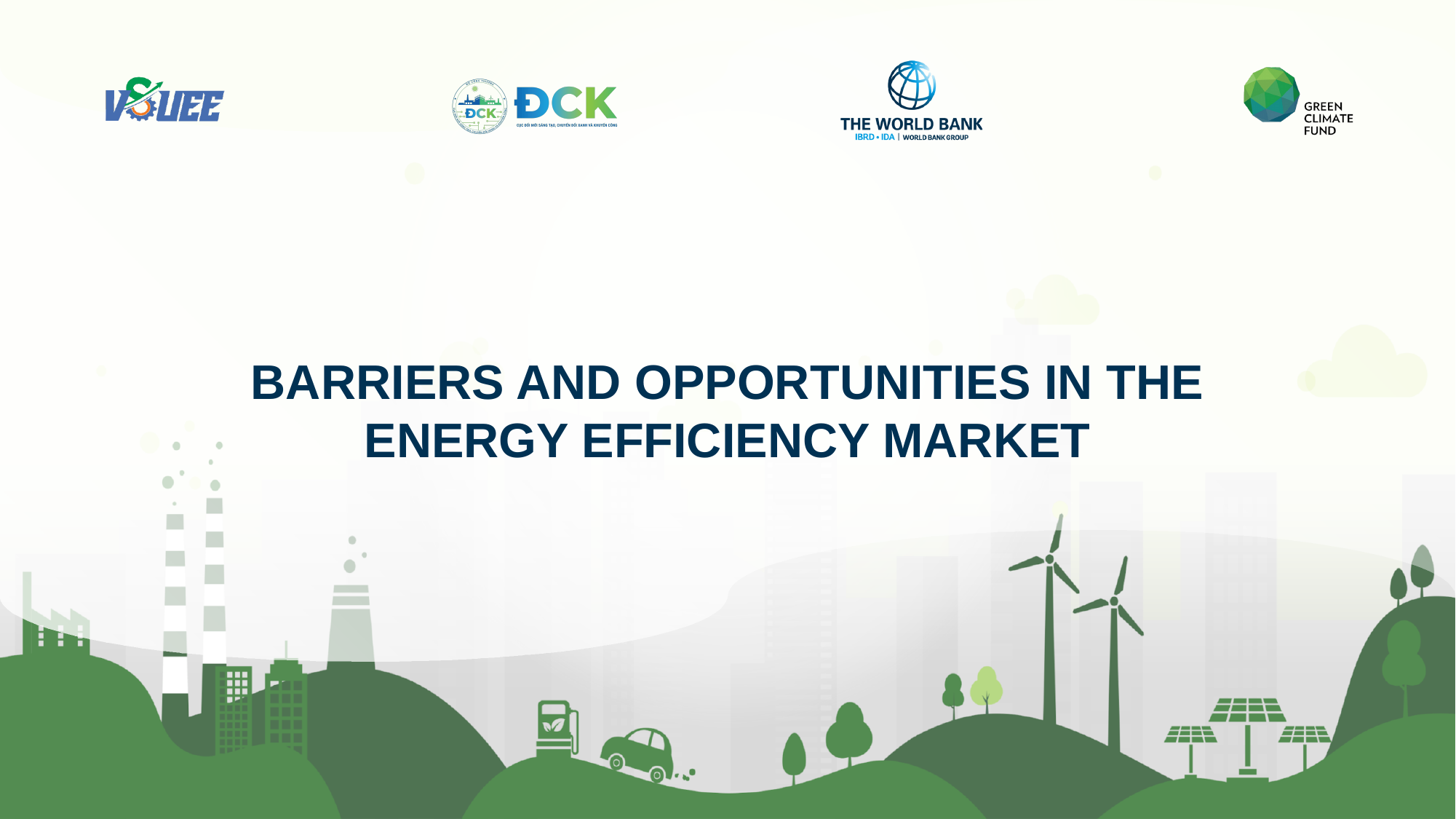

BARRIERS AND OPPORTUNITIES IN THE ENERGY EFFICIENCY MARKET